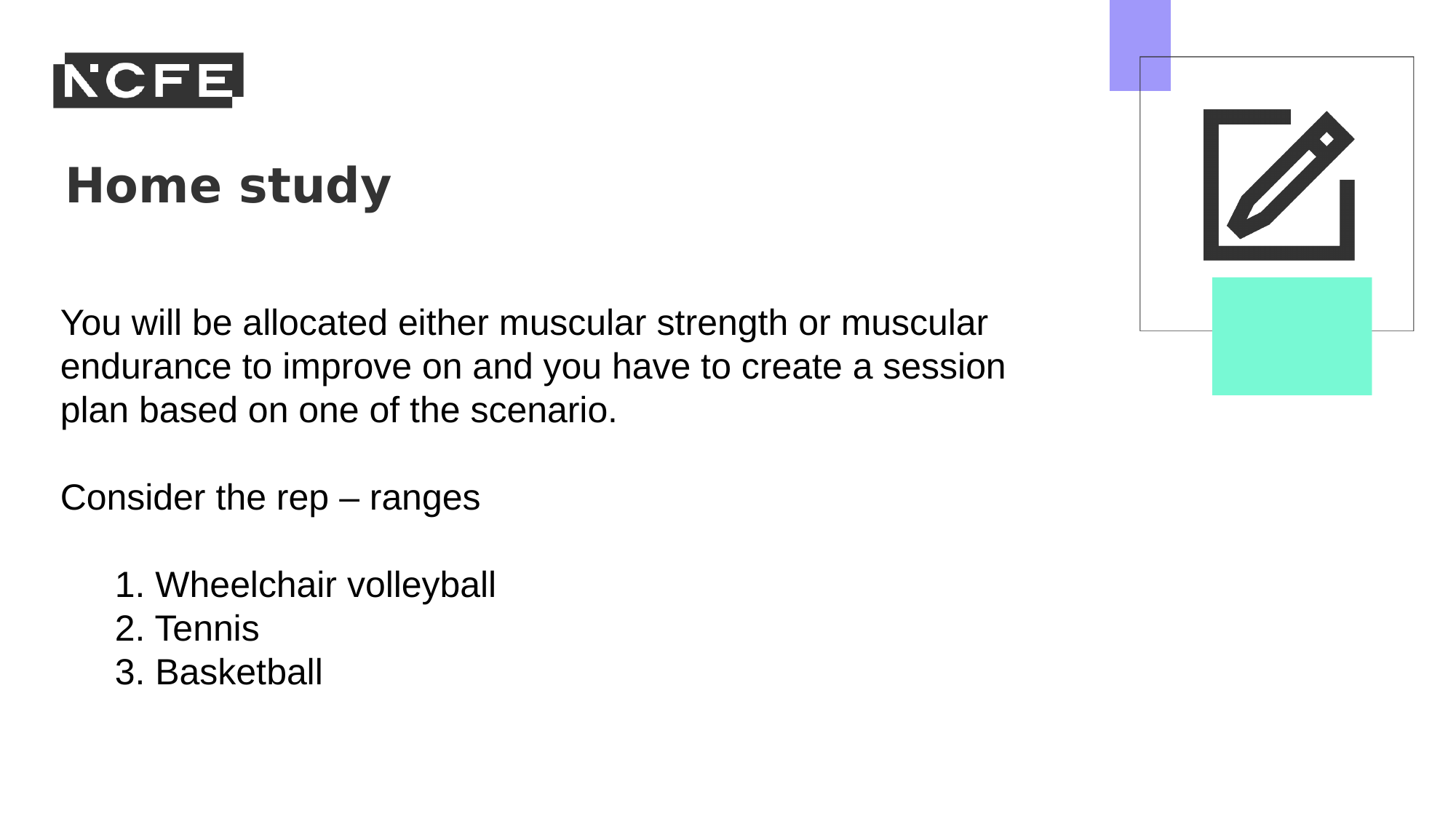

You will be allocated either muscular strength or muscular endurance to improve on and you have to create a session plan based on one of the scenario.

Consider the rep – ranges

1. Wheelchair volleyball
2. Tennis
3. Basketball